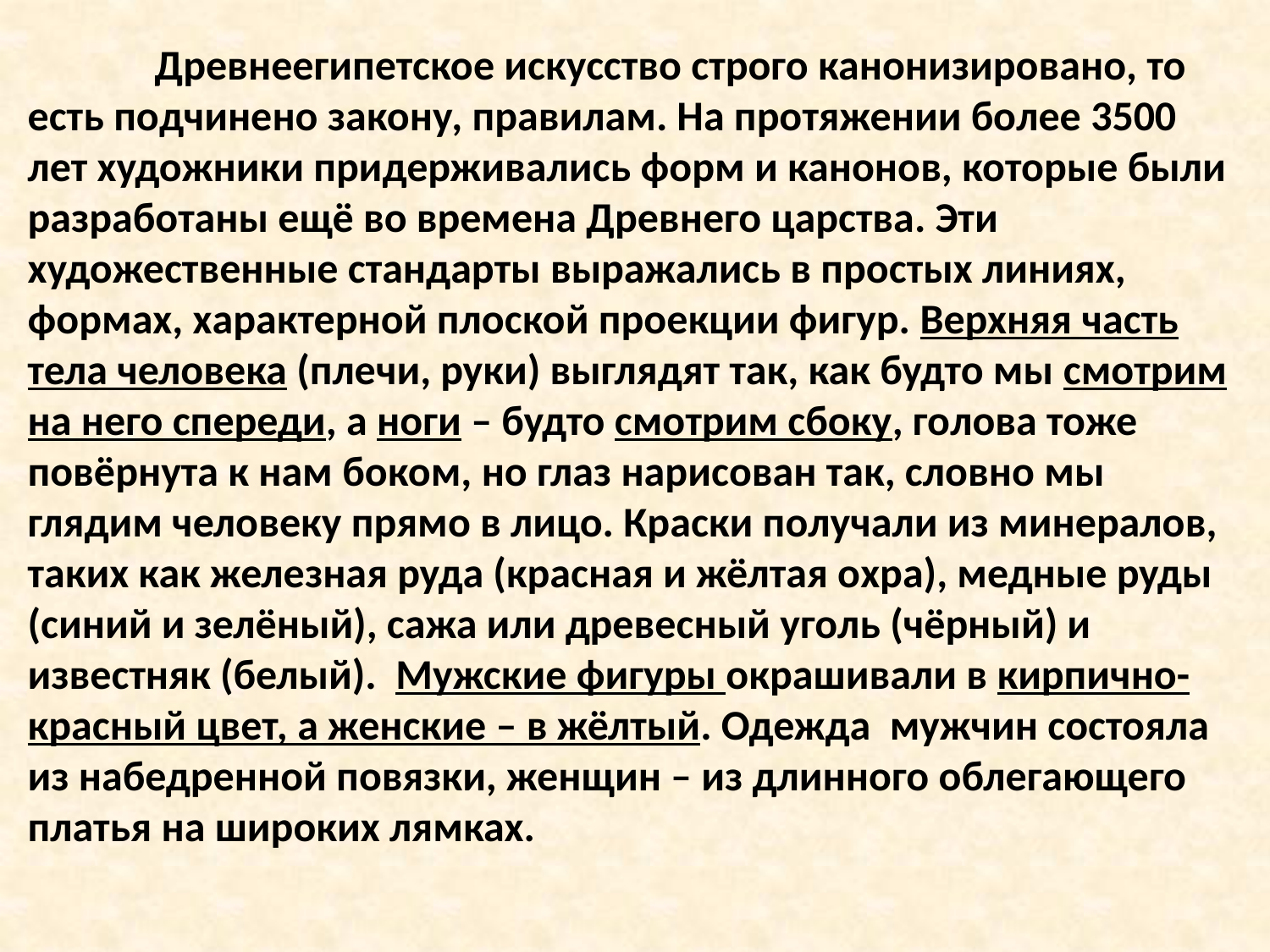

# Древнеегипетское искусство строго канонизировано, то есть подчинено закону, правилам. На протяжении более 3500 лет художники придерживались форм и канонов, которые были разработаны ещё во времена Древнего царства. Эти художественные стандарты выражались в простых линиях, формах, характерной плоской проекции фигур. Верхняя часть тела человека (плечи, руки) выглядят так, как будто мы смотрим на него спереди, а ноги – будто смотрим сбоку, голова тоже повёрнута к нам боком, но глаз нарисован так, словно мы глядим человеку прямо в лицо. Краски получали из минералов, таких как железная руда (красная и жёлтая охра), медные руды (синий и зелёный), сажа или древесный уголь (чёрный) и известняк (белый).  Мужские фигуры окрашивали в кирпично-красный цвет, а женские – в жёлтый. Одежда  мужчин состояла из набедренной повязки, женщин – из длинного облегающего платья на широких лямках.